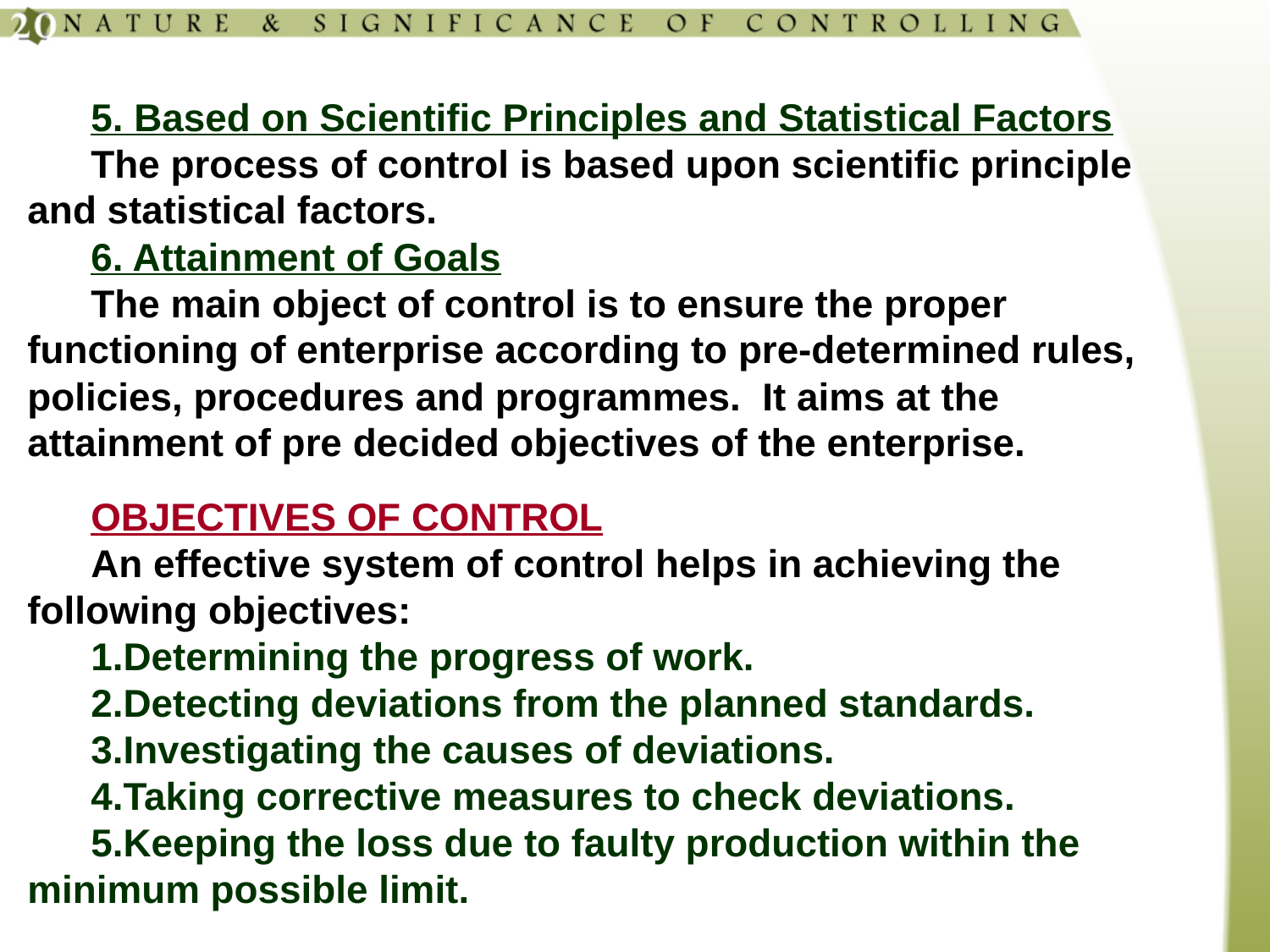

5. Based on Scientific Principles and Statistical Factors
The process of control is based upon scientific principle and statistical factors.
6. Attainment of Goals
The main object of control is to ensure the proper functioning of enterprise according to pre-determined rules, policies, procedures and programmes.  It aims at the attainment of pre decided objectives of the enterprise.
OBJECTIVES OF CONTROL
An effective system of control helps in achieving the following objectives:
Determining the progress of work.
Detecting deviations from the planned standards.
Investigating the causes of deviations.
Taking corrective measures to check deviations.
Keeping the loss due to faulty production within the minimum possible limit.